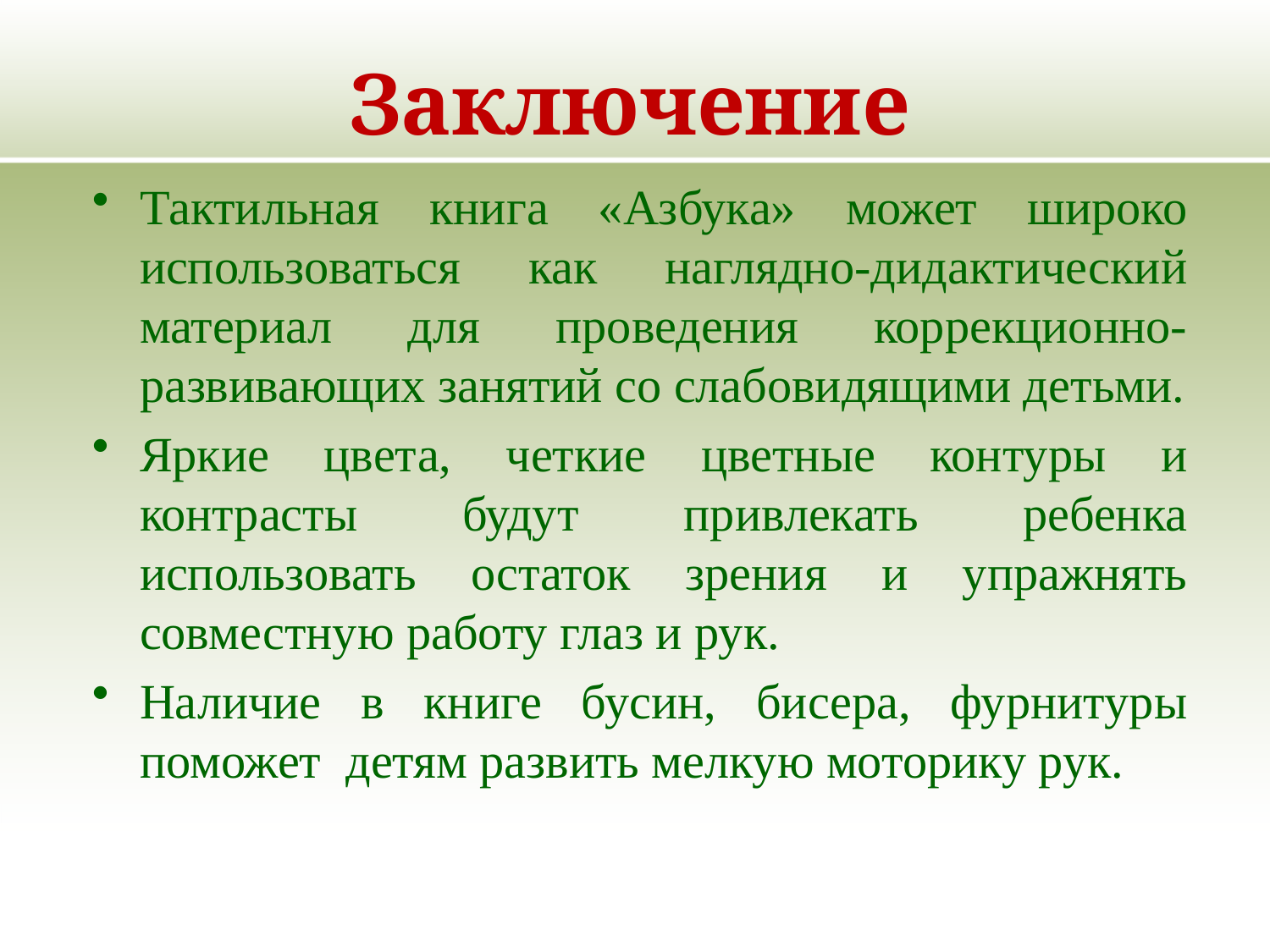

# Заключение
Тактильная книга «Азбука» может широко использоваться как наглядно-дидактический материал для проведения коррекционно-развивающих занятий со слабовидящими детьми.
Яркие цвета, четкие цветные контуры и контрасты будут привлекать ребенка использовать остаток зрения и упражнять совместную работу глаз и рук.
Наличие в книге бусин, бисера, фурнитуры поможет  детям развить мелкую моторику рук.